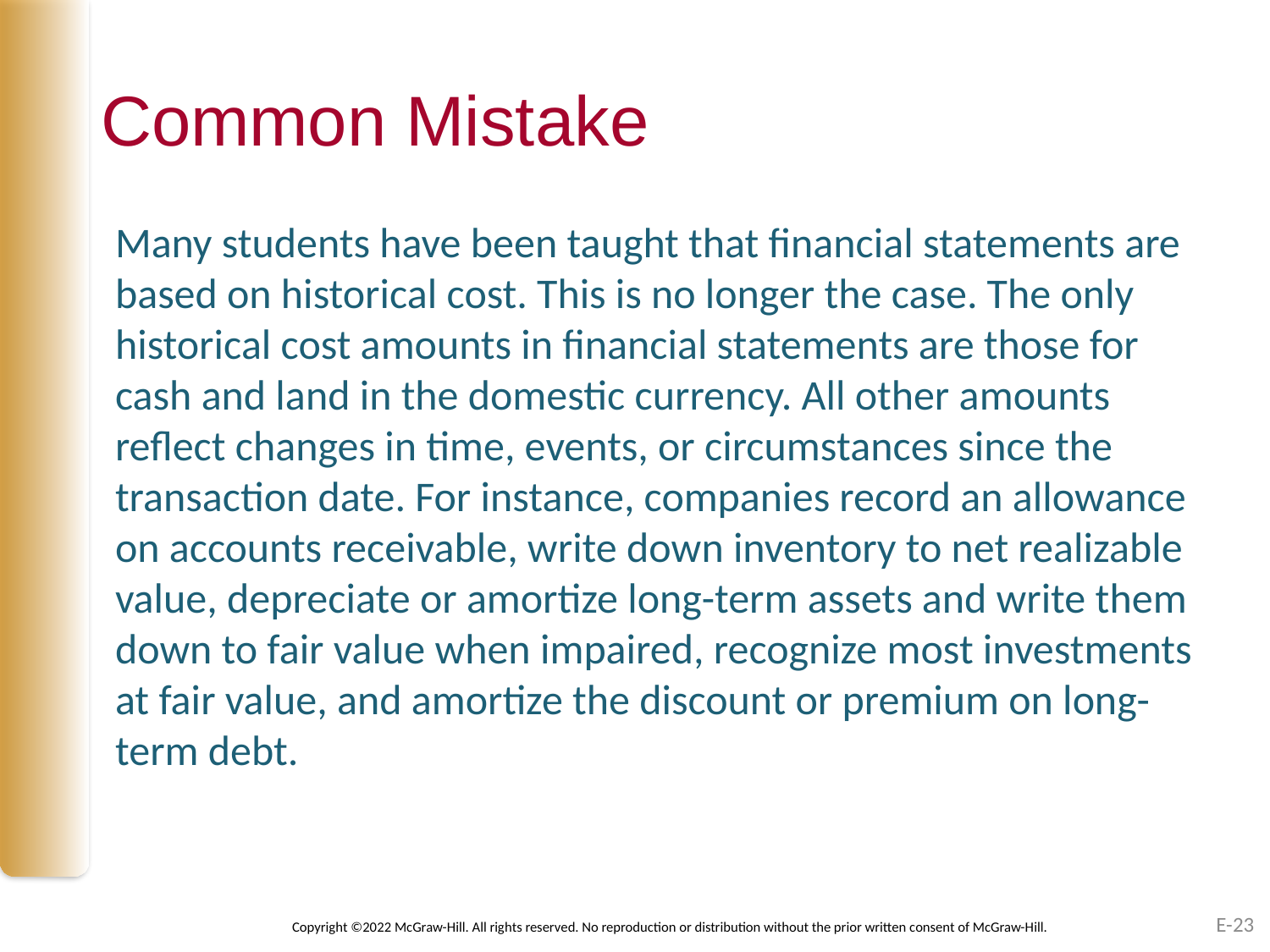

# Common Mistake
Many students have been taught that financial statements are based on historical cost. This is no longer the case. The only historical cost amounts in financial statements are those for cash and land in the domestic currency. All other amounts reflect changes in time, events, or circumstances since the transaction date. For instance, companies record an allowance on accounts receivable, write down inventory to net realizable value, depreciate or amortize long-term assets and write them down to fair value when impaired, recognize most investments at fair value, and amortize the discount or premium on long-term debt.
E-23
Copyright ©2022 McGraw-Hill. All rights reserved. No reproduction or distribution without the prior written consent of McGraw-Hill.